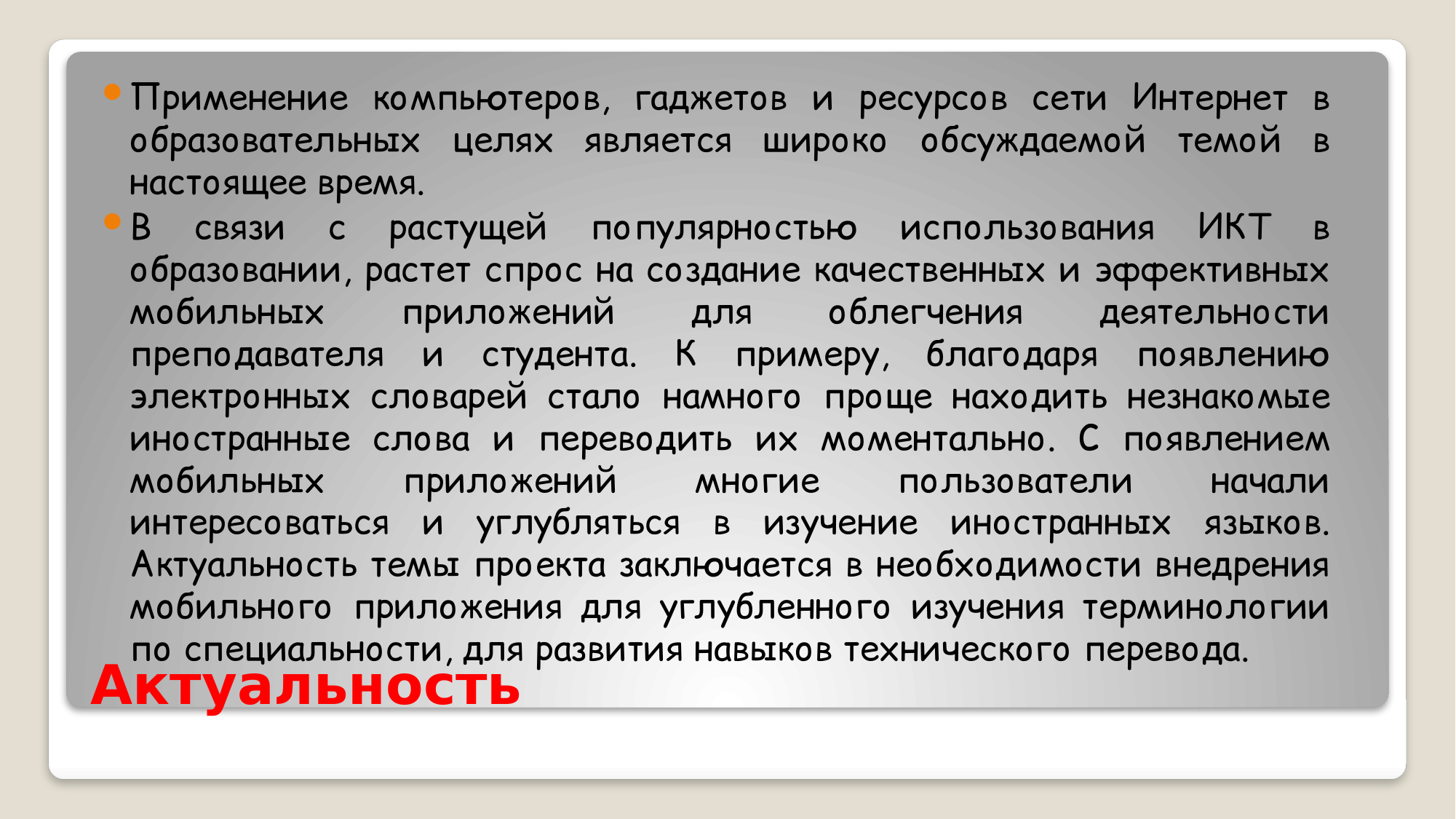

Применение компьютеров, гаджетов и ресурсов сети Интернет в образовательных целях является широко обсуждаемой темой в настоящее время.
В связи с растущей популярностью использования ИКТ в образовании, растет спрос на создание качественных и эффективных мобильных приложений для облегчения деятельности преподавателя и студента. К примеру, благодаря появлению электронных словарей стало намного проще находить незнакомые иностранные слова и переводить их моментально. С появлением мобильных приложений многие пользователи начали интересоваться и углубляться в изучение иностранных языков. Актуальность темы проекта заключается в необходимости внедрения мобильного приложения для углубленного изучения терминологии по специальности, для развития навыков технического перевода.
# Актуальность